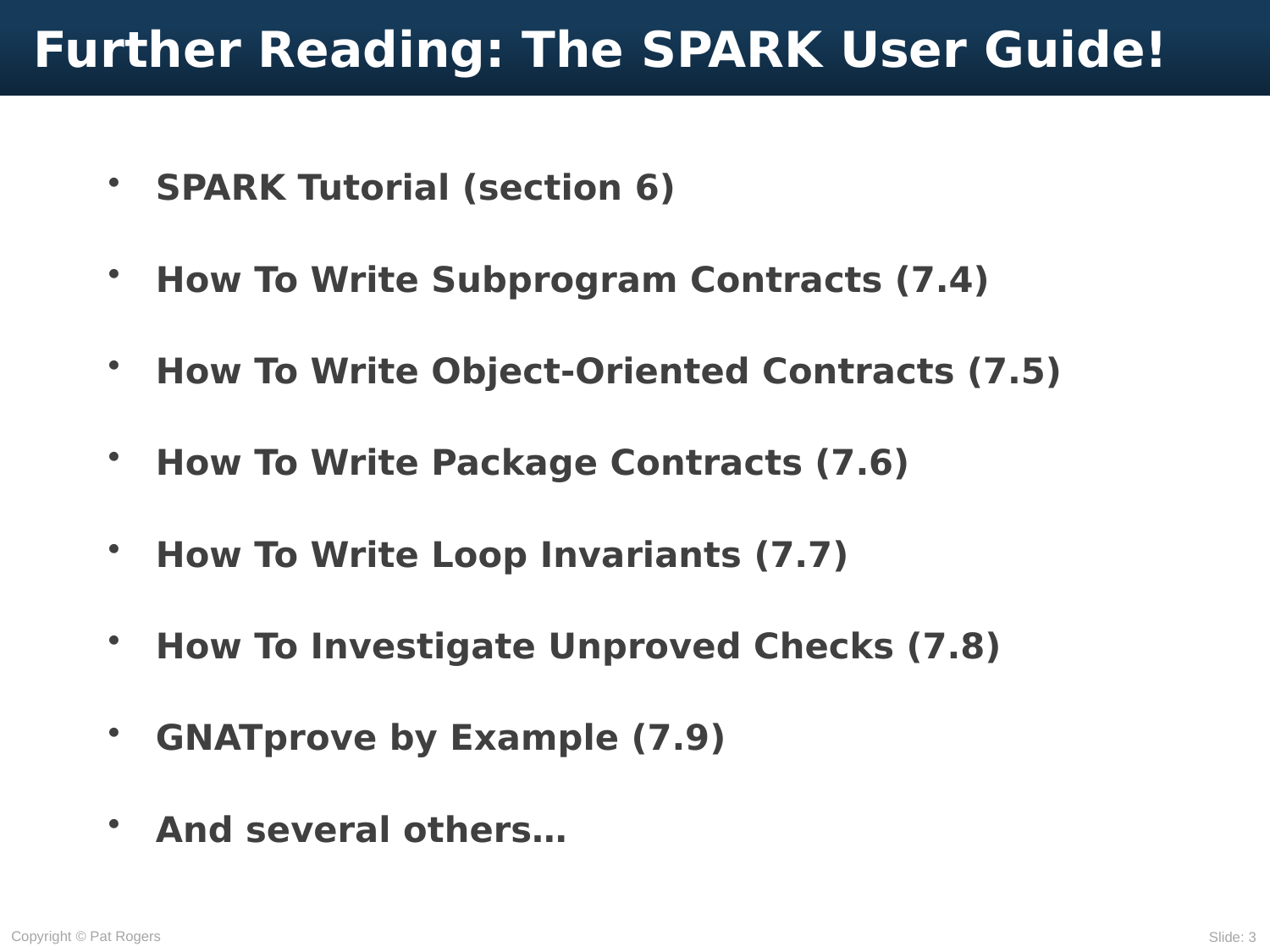

# Further Reading: The SPARK User Guide!
SPARK Tutorial (section 6)
How To Write Subprogram Contracts (7.4)
How To Write Object-Oriented Contracts (7.5)
How To Write Package Contracts (7.6)
How To Write Loop Invariants (7.7)
How To Investigate Unproved Checks (7.8)
GNATprove by Example (7.9)
And several others…